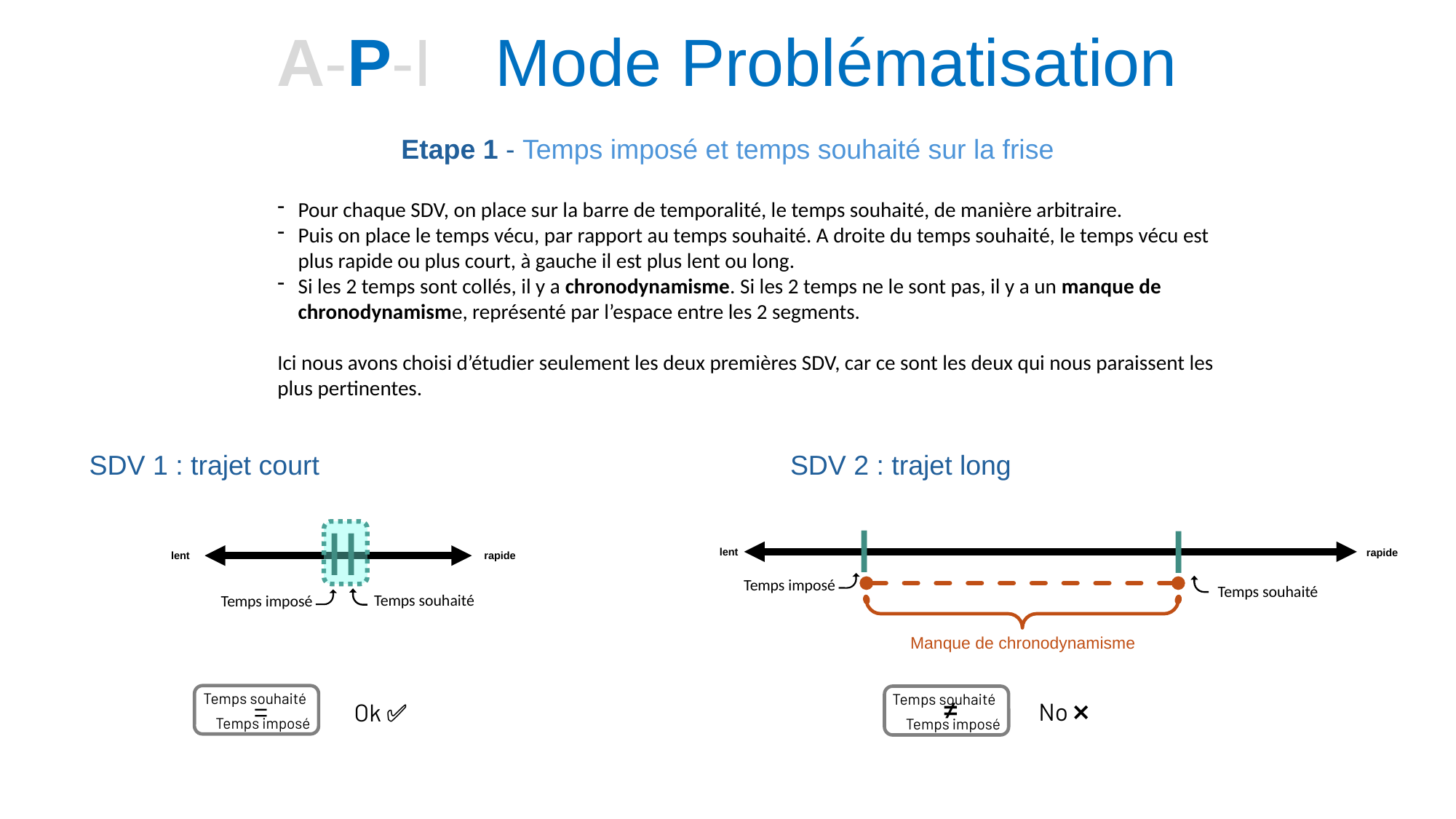

A-P-I	Mode Problématisation
Etape 1 - Temps imposé et temps souhaité sur la frise
Pour chaque SDV, on place sur la barre de temporalité, le temps souhaité, de manière arbitraire.
Puis on place le temps vécu, par rapport au temps souhaité. A droite du temps souhaité, le temps vécu est plus rapide ou plus court, à gauche il est plus lent ou long.
Si les 2 temps sont collés, il y a chronodynamisme. Si les 2 temps ne le sont pas, il y a un manque de chronodynamisme, représenté par l’espace entre les 2 segments.

Ici nous avons choisi d’étudier seulement les deux premières SDV, car ce sont les deux qui nous paraissent les plus pertinentes.
SDV 2 : trajet long
SDV 1 : trajet court

I
I
II

lent
rapide
lent
rapide
Temps imposé

Temps souhaité
Temps souhaité
Temps imposé

Manque de chronodynamisme
Temps souhaité

=
Temps imposé
Temps souhaité

≠
Temps imposé
No ❌
Ok ✅